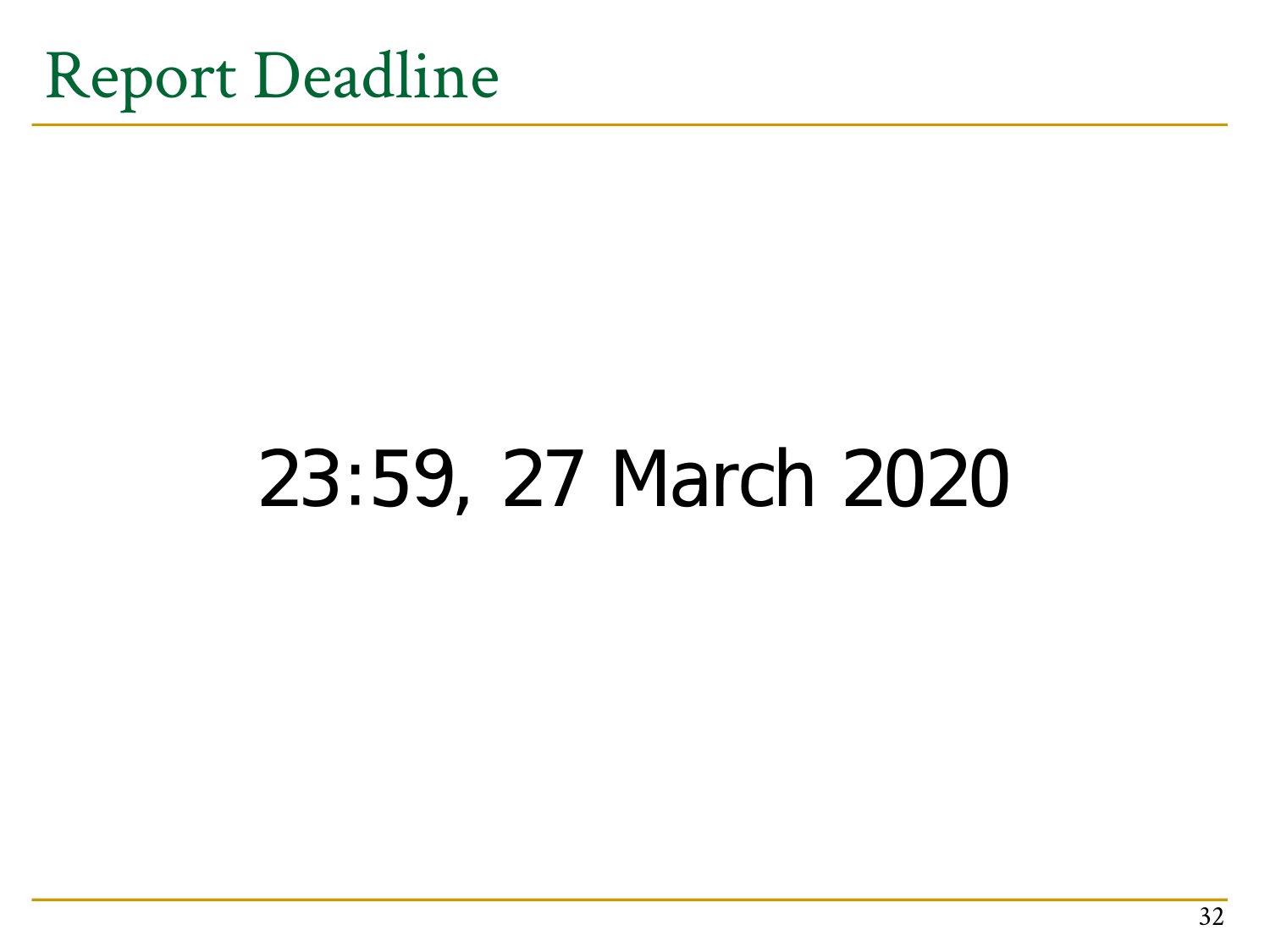

# Report Deadline
23:59, 27 March 2020
32